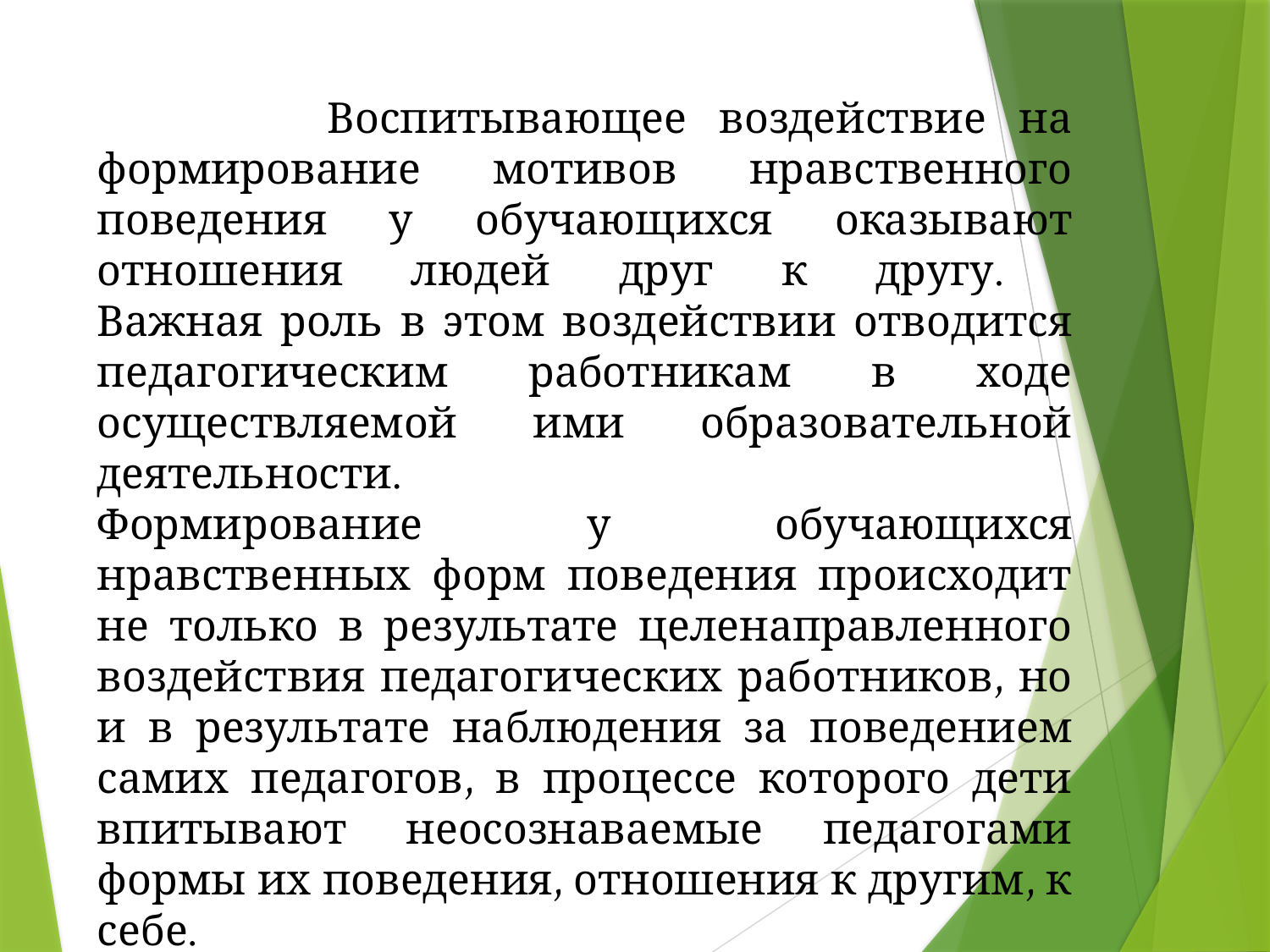

# Воспитывающее воздействие на формирование мотивов нравственного поведения у обучающихся оказывают отношения людей друг к другу. Важная роль в этом воздействии отводится педагогическим работникам в ходе осуществляемой ими образовательной деятельности. Формирование у обучающихся нравственных форм поведения происходит не только в результате целенаправленного воздействия педагогических работников, но и в результате наблюдения за поведением самих педагогов, в процессе которого дети впитывают неосознаваемые педагогами формы их поведения, отношения к другим, к себе.